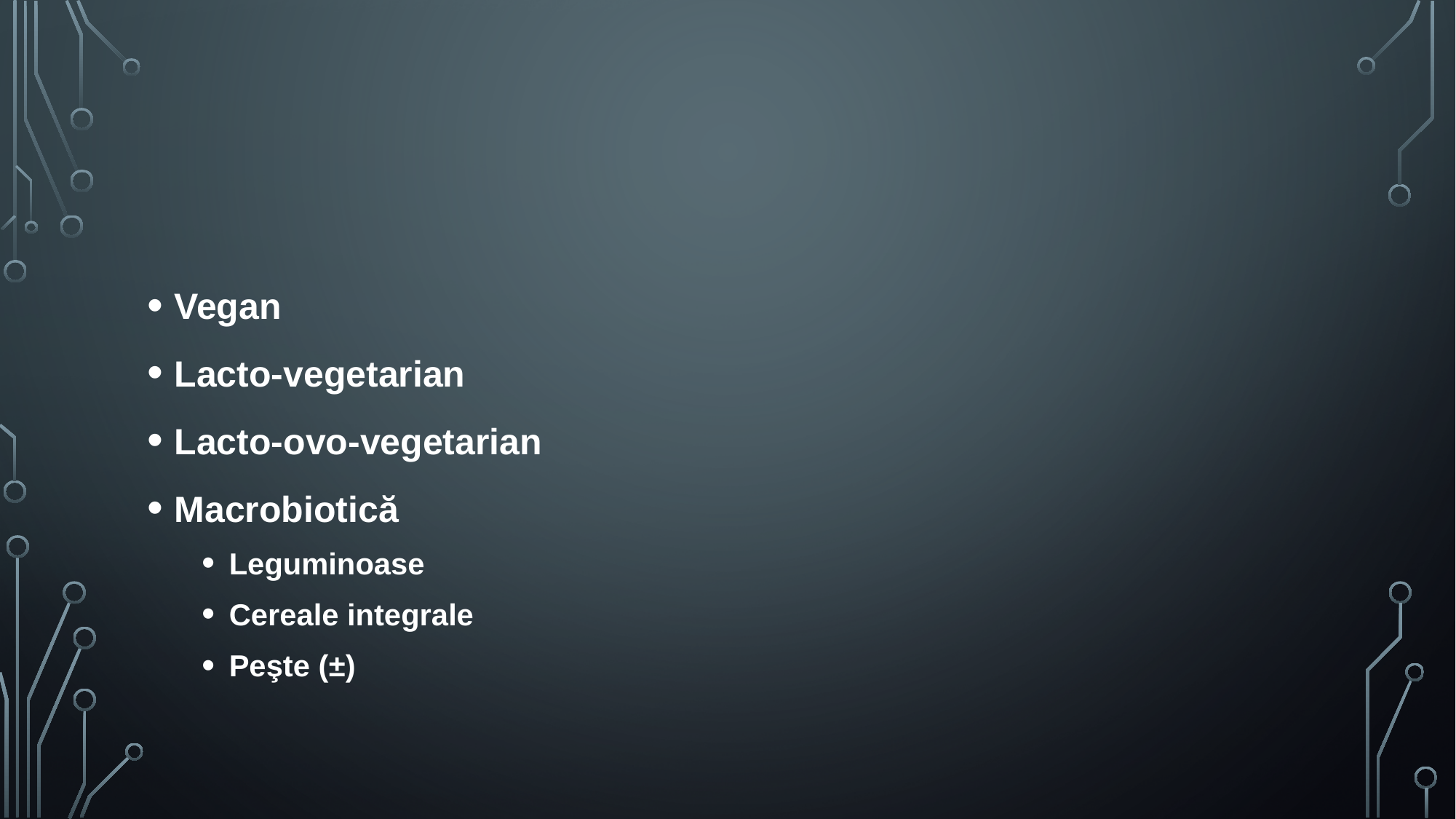

#
Vegan
Lacto-vegetarian
Lacto-ovo-vegetarian
Macrobiotică
Leguminoase
Cereale integrale
Peşte (±)